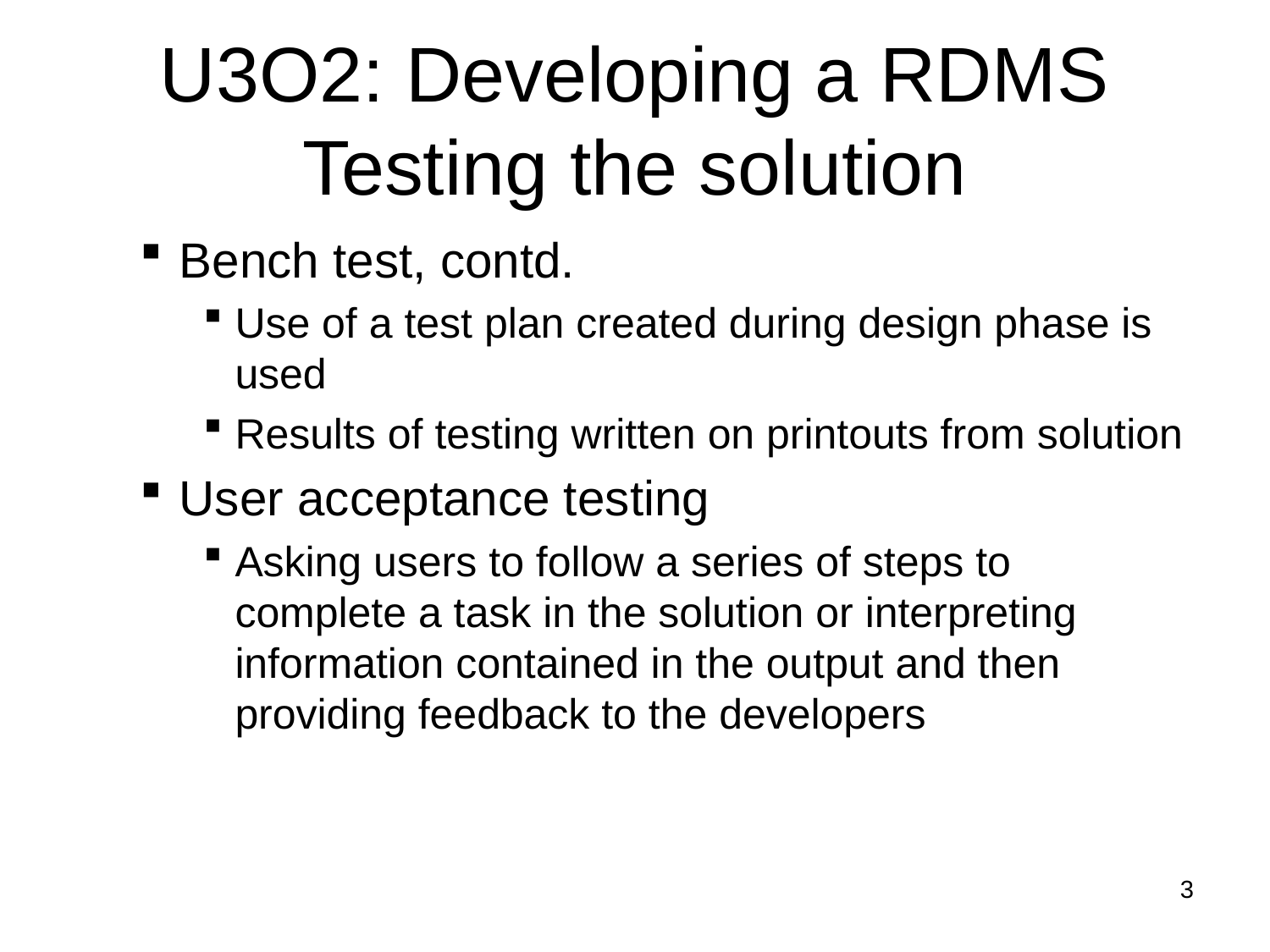

# U3O2: Developing a RDMS Testing the solution
Bench test, contd.
Use of a test plan created during design phase is used
Results of testing written on printouts from solution
User acceptance testing
Asking users to follow a series of steps to complete a task in the solution or interpreting information contained in the output and then providing feedback to the developers

3